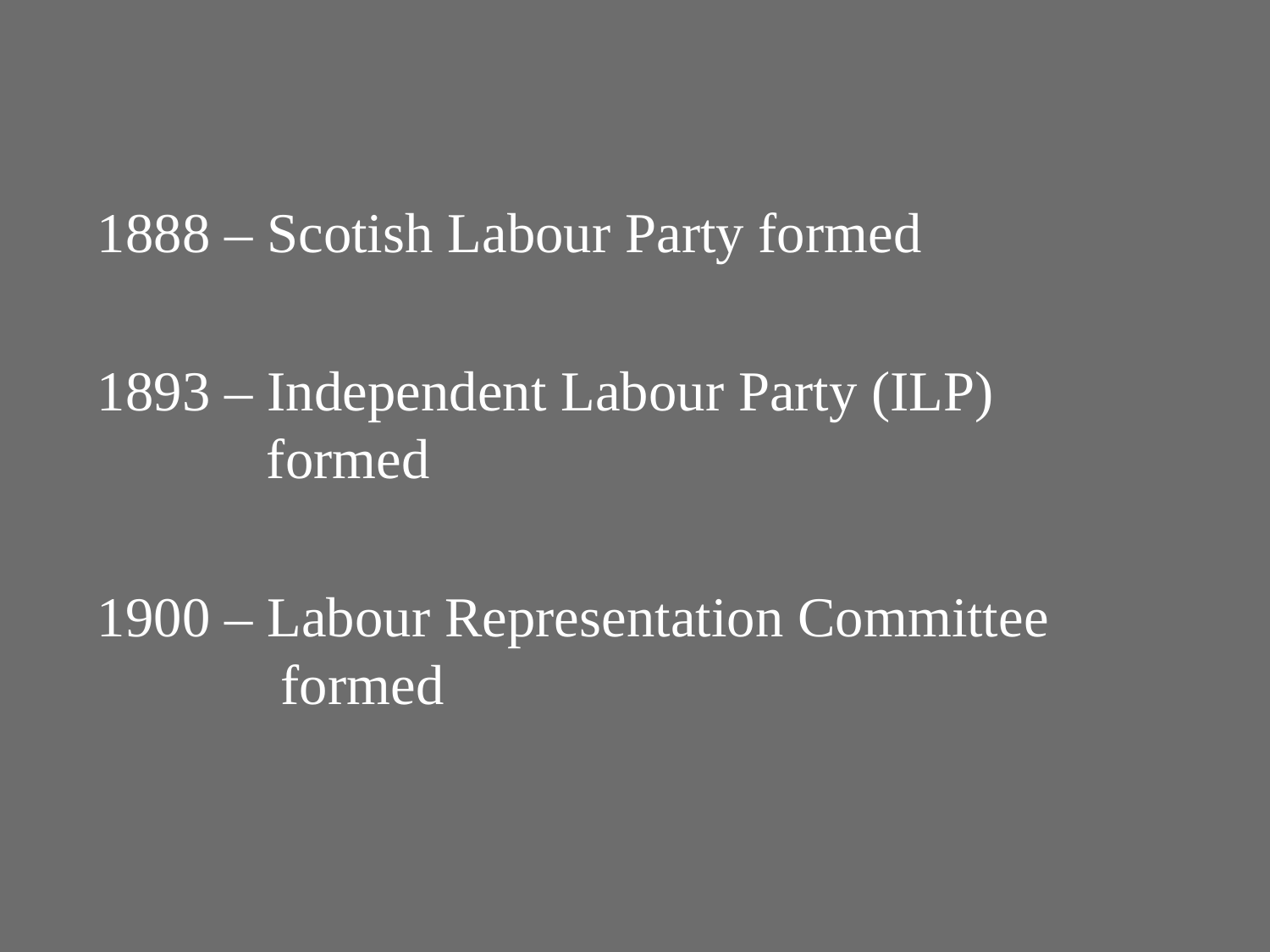

#
1888 – Scotish Labour Party formed

1893 – Independent Labour Party (ILP) 	 	   formed

1900 – Labour Representation Committee  	 	    formed